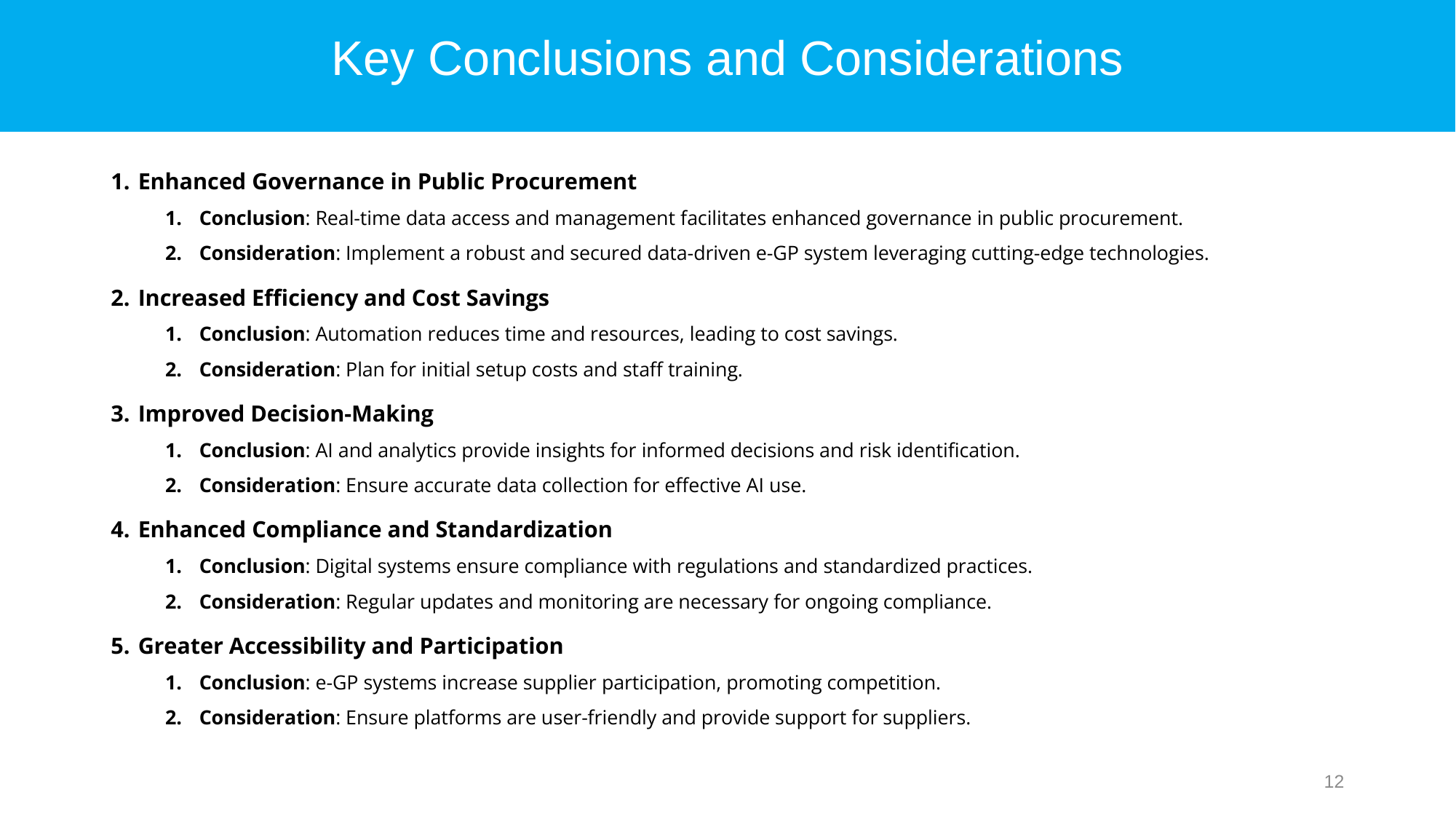

# Key Conclusions and Considerations
Enhanced Governance in Public Procurement
Conclusion: Real-time data access and management facilitates enhanced governance in public procurement.
Consideration: Implement a robust and secured data-driven e-GP system leveraging cutting-edge technologies.
Increased Efficiency and Cost Savings
Conclusion: Automation reduces time and resources, leading to cost savings.
Consideration: Plan for initial setup costs and staff training.
Improved Decision-Making
Conclusion: AI and analytics provide insights for informed decisions and risk identification.
Consideration: Ensure accurate data collection for effective AI use.
Enhanced Compliance and Standardization
Conclusion: Digital systems ensure compliance with regulations and standardized practices.
Consideration: Regular updates and monitoring are necessary for ongoing compliance.
Greater Accessibility and Participation
Conclusion: e-GP systems increase supplier participation, promoting competition.
Consideration: Ensure platforms are user-friendly and provide support for suppliers.
12